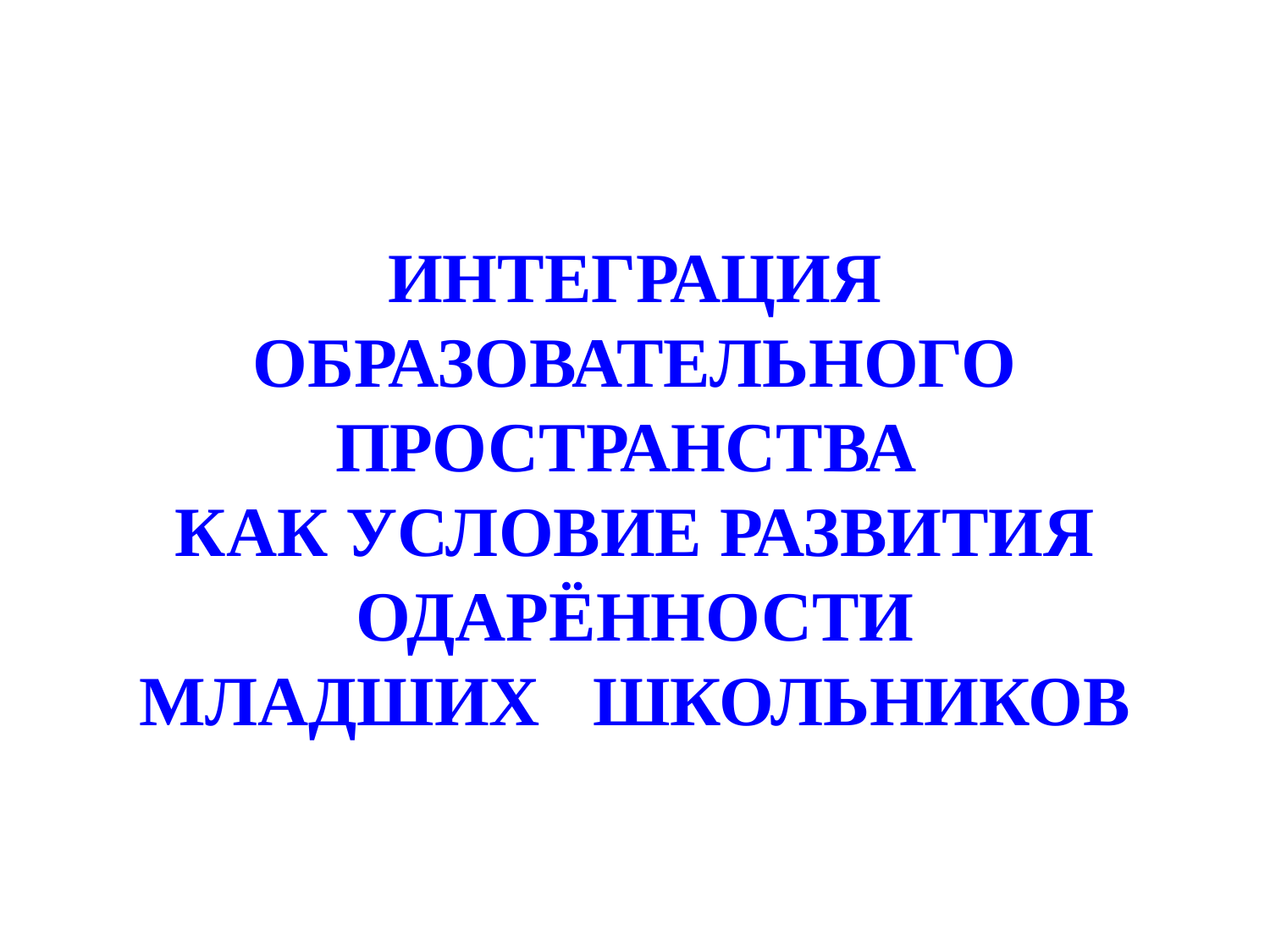

# ИНТЕГРАЦИЯ ОБРАЗОВАТЕЛЬНОГО ПРОСТРАНСТВА КАК УСЛОВИЕ РАЗВИТИЯ ОДАРЁННОСТИ МЛАДШИХ   ШКОЛЬНИКОВ